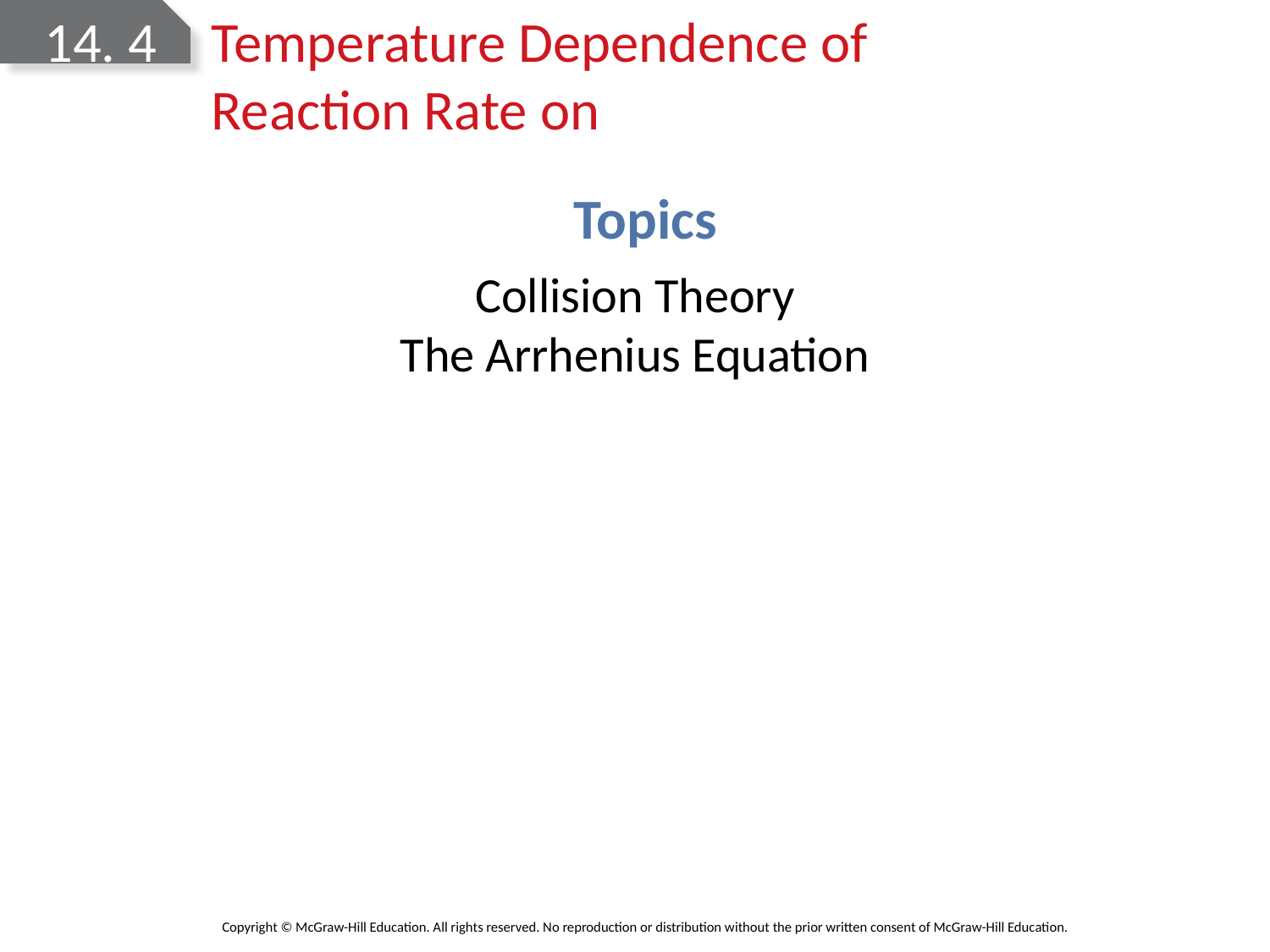

# 14. 4	Temperature Dependence of Reaction Rate on
Topics
Collision Theory
The Arrhenius Equation